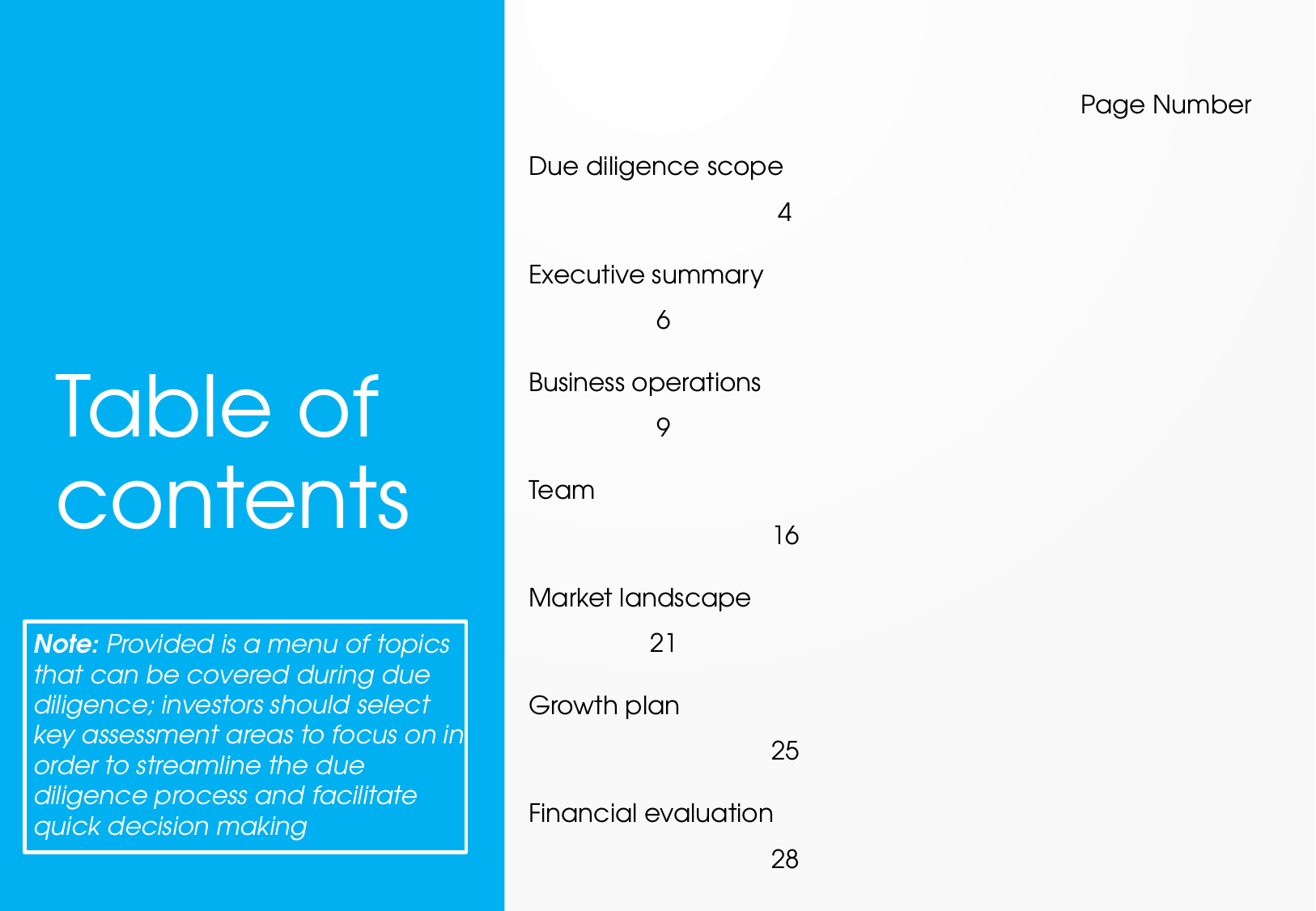

Page Number
Due diligence scope				 	 4
Executive summary					 6
Business operations					 9
Team							16
Market landscape					21
Growth plan						25
Financial evaluation					28
Impact analysis					35
Legal & governance					38
Transaction overview					42
Risk management					45
# Table of contents
Note: Provided is a menu of topics that can be covered during due diligence; investors should select key assessment areas to focus on in order to streamline the due diligence process and facilitate quick decision making
3